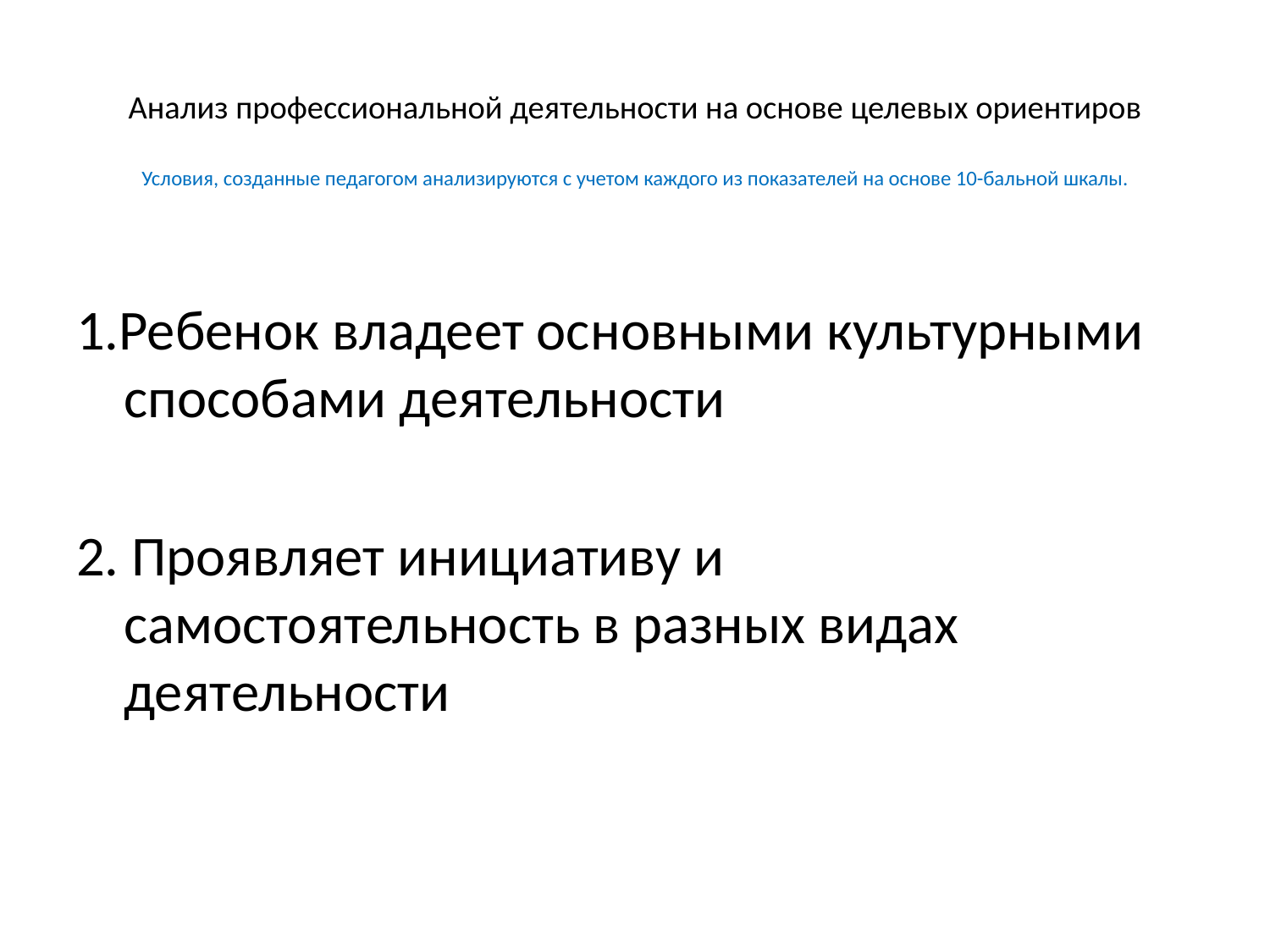

# Анализ профессиональной деятельности на основе целевых ориентиров Условия, созданные педагогом анализируются с учетом каждого из показателей на основе 10-бальной шкалы.
1.Ребенок владеет основными культурными способами деятельности

2. Проявляет инициативу и самостоятельность в разных видах деятельности